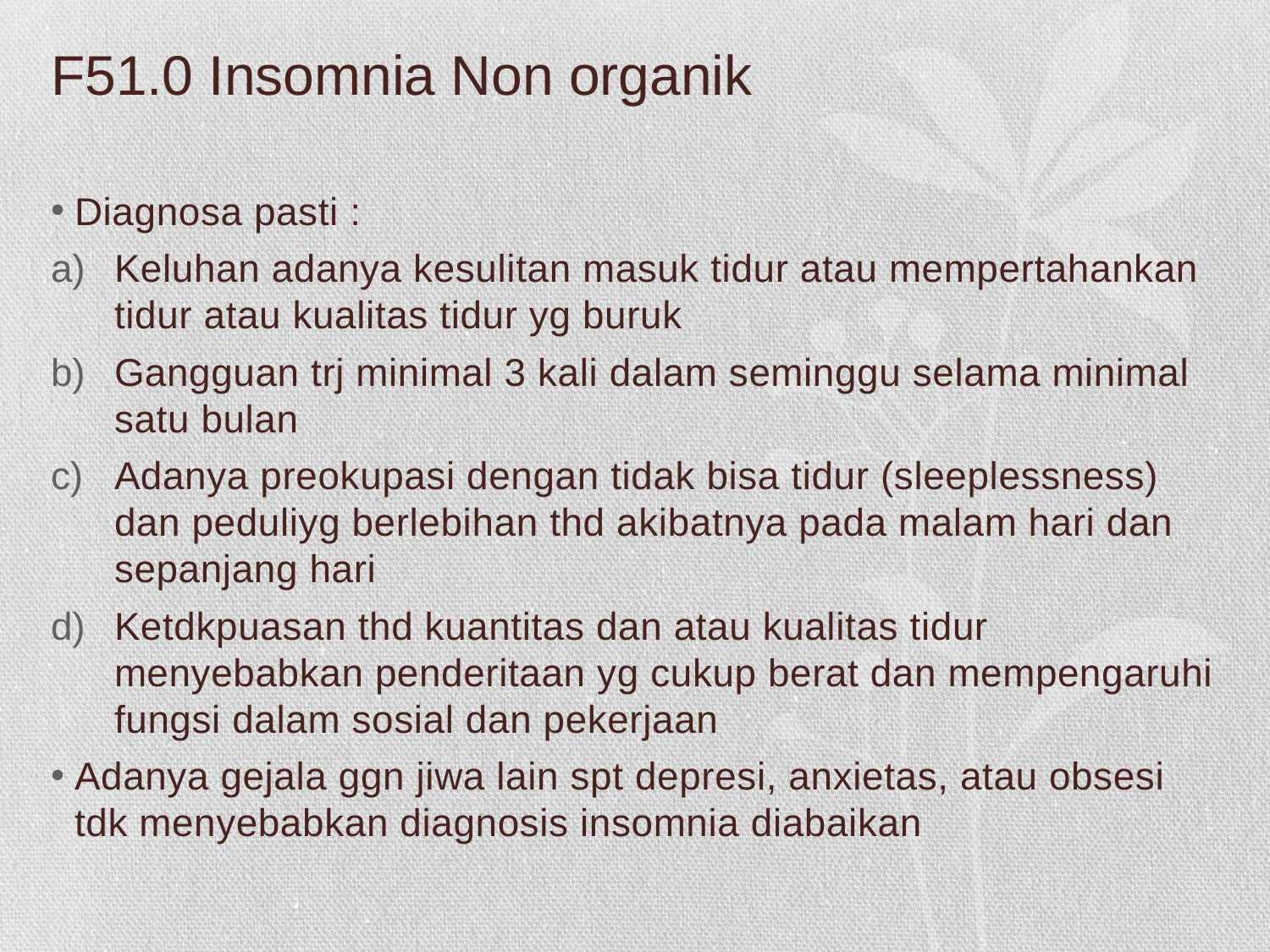

# F51.0 Insomnia Non organik
Diagnosa pasti :
Keluhan adanya kesulitan masuk tidur atau mempertahankan tidur atau kualitas tidur yg buruk
Gangguan trj minimal 3 kali dalam seminggu selama minimal satu bulan
Adanya preokupasi dengan tidak bisa tidur (sleeplessness) dan peduliyg berlebihan thd akibatnya pada malam hari dan sepanjang hari
Ketdkpuasan thd kuantitas dan atau kualitas tidur menyebabkan penderitaan yg cukup berat dan mempengaruhi fungsi dalam sosial dan pekerjaan
Adanya gejala ggn jiwa lain spt depresi, anxietas, atau obsesi tdk menyebabkan diagnosis insomnia diabaikan